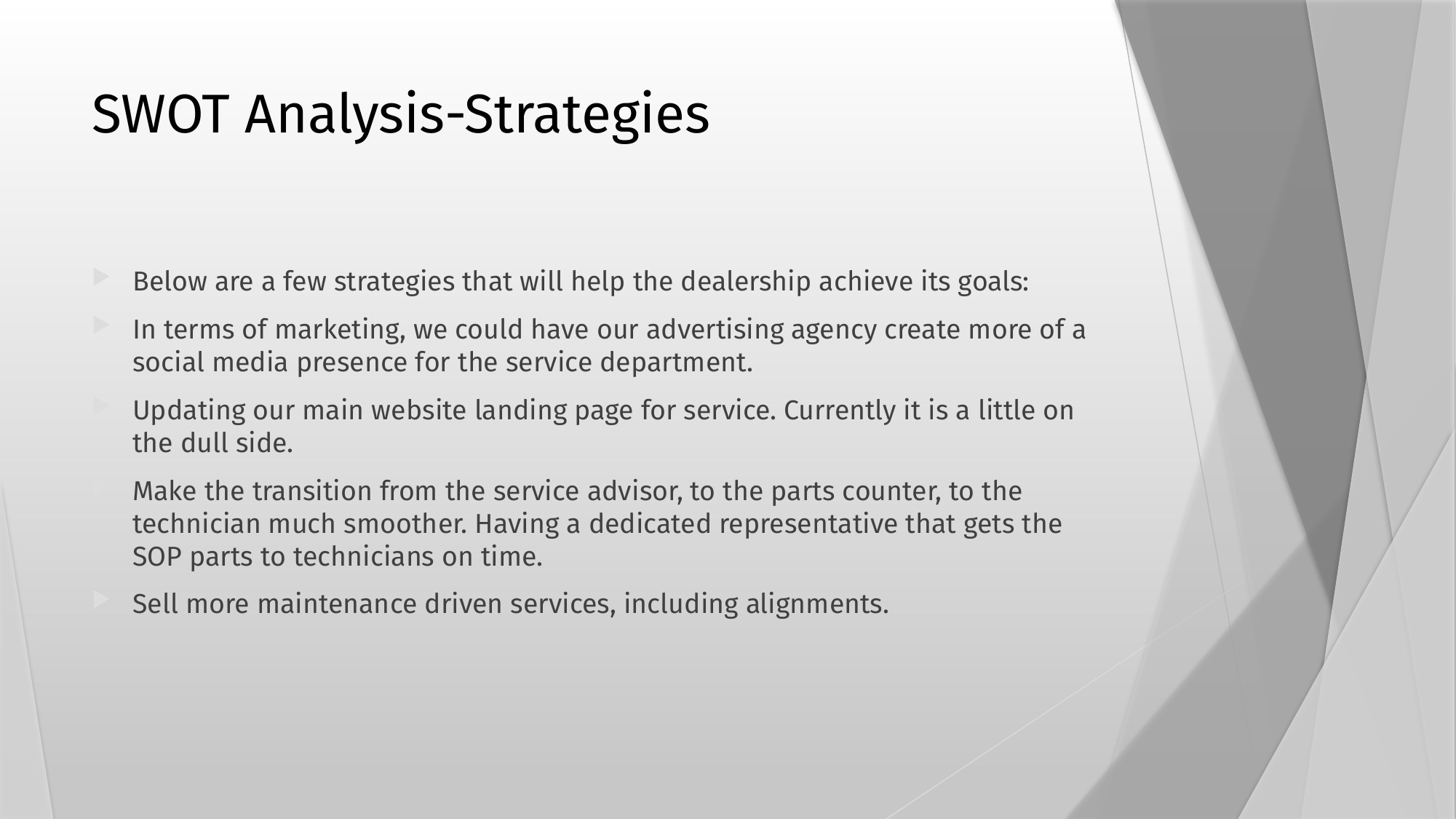

# SWOT Analysis-Strategies
Below are a few strategies that will help the dealership achieve its goals:
In terms of marketing, we could have our advertising agency create more of a social media presence for the service department.
Updating our main website landing page for service. Currently it is a little on the dull side.
Make the transition from the service advisor, to the parts counter, to the technician much smoother. Having a dedicated representative that gets the SOP parts to technicians on time.
Sell more maintenance driven services, including alignments.